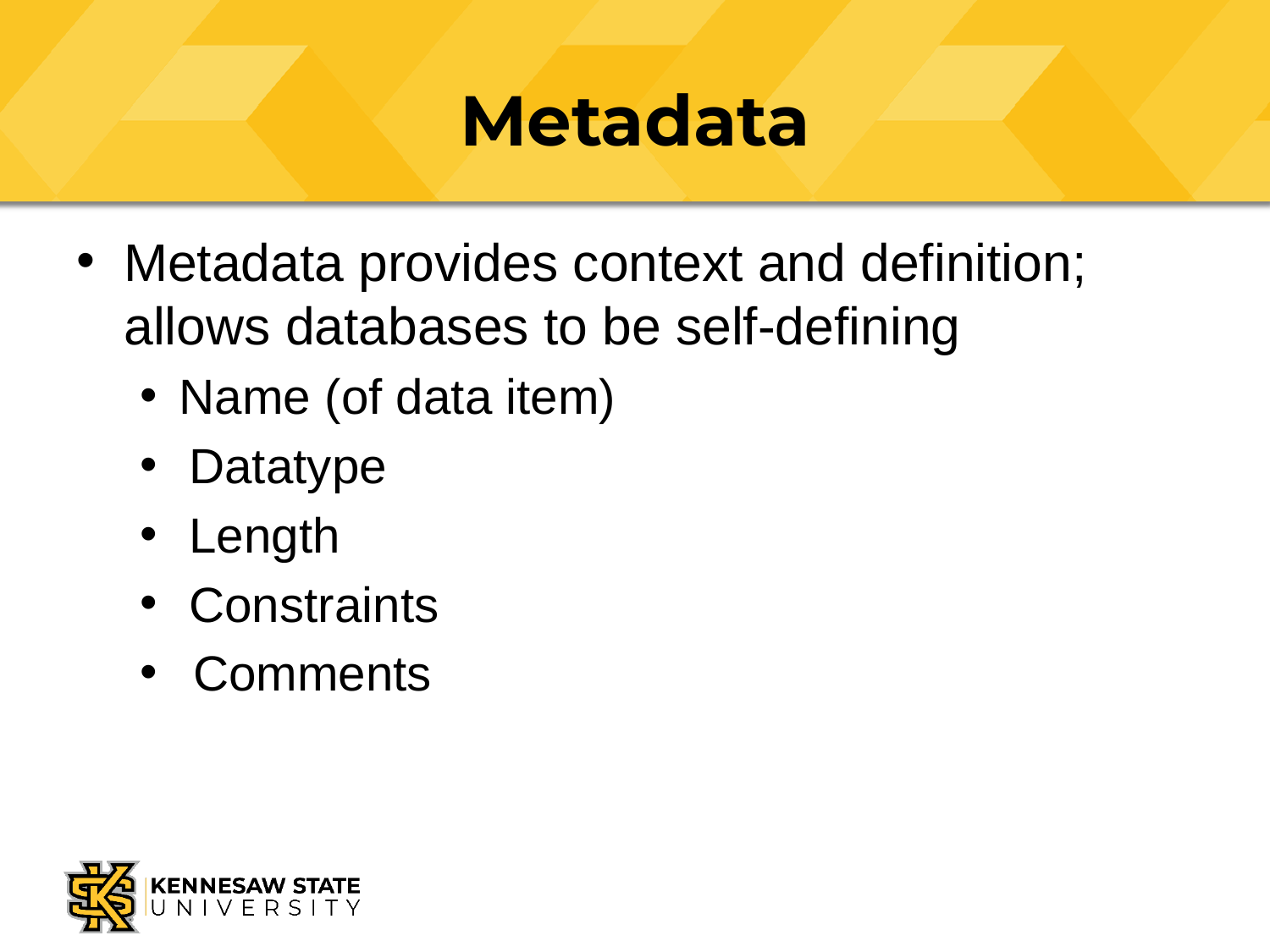

# Metadata
Metadata provides context and definition; allows databases to be self-defining
Name (of data item)
 Datatype
 Length
 Constraints
 Comments